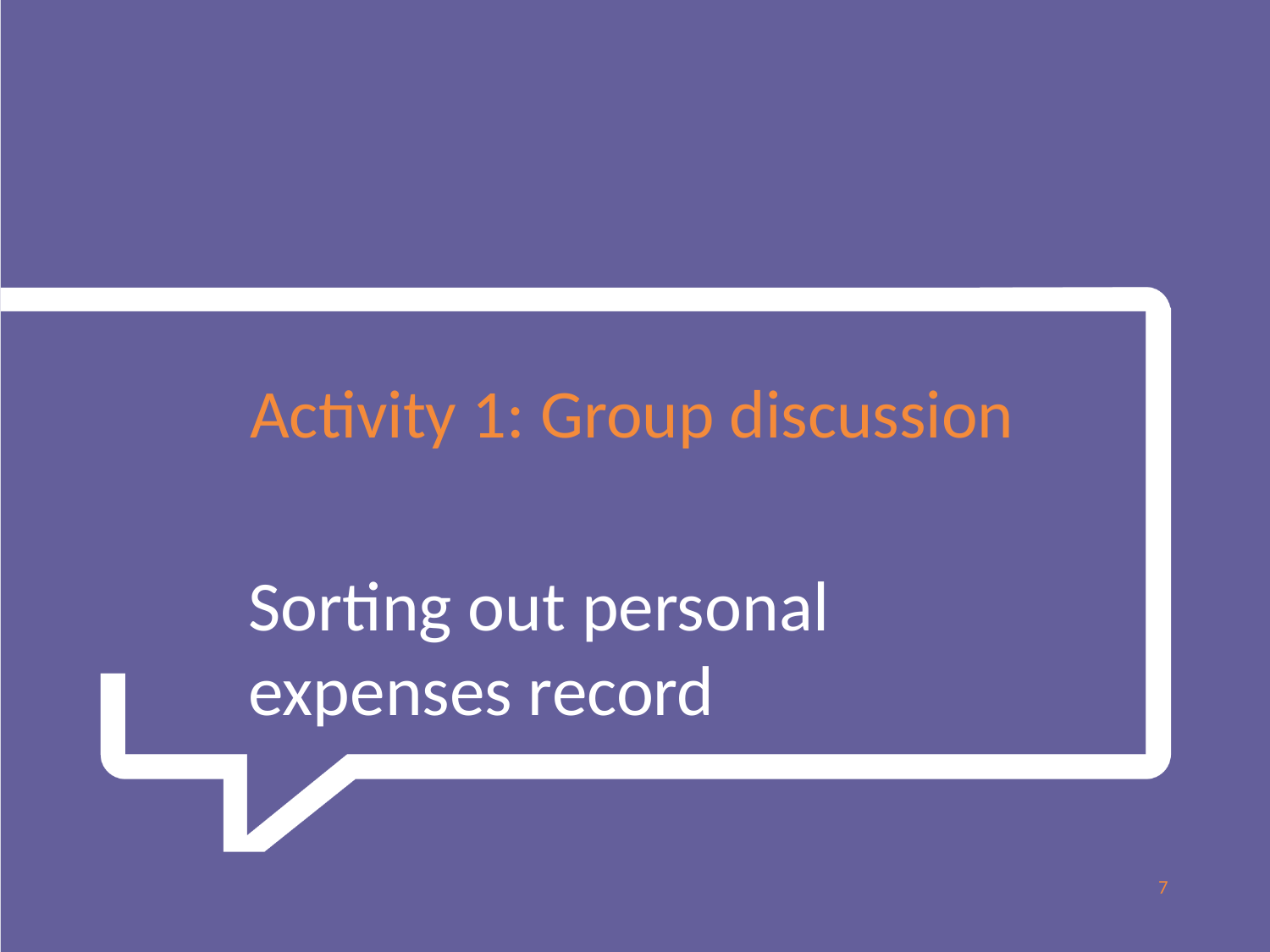

Activity 1: Group discussion
Sorting out personal expenses record
7